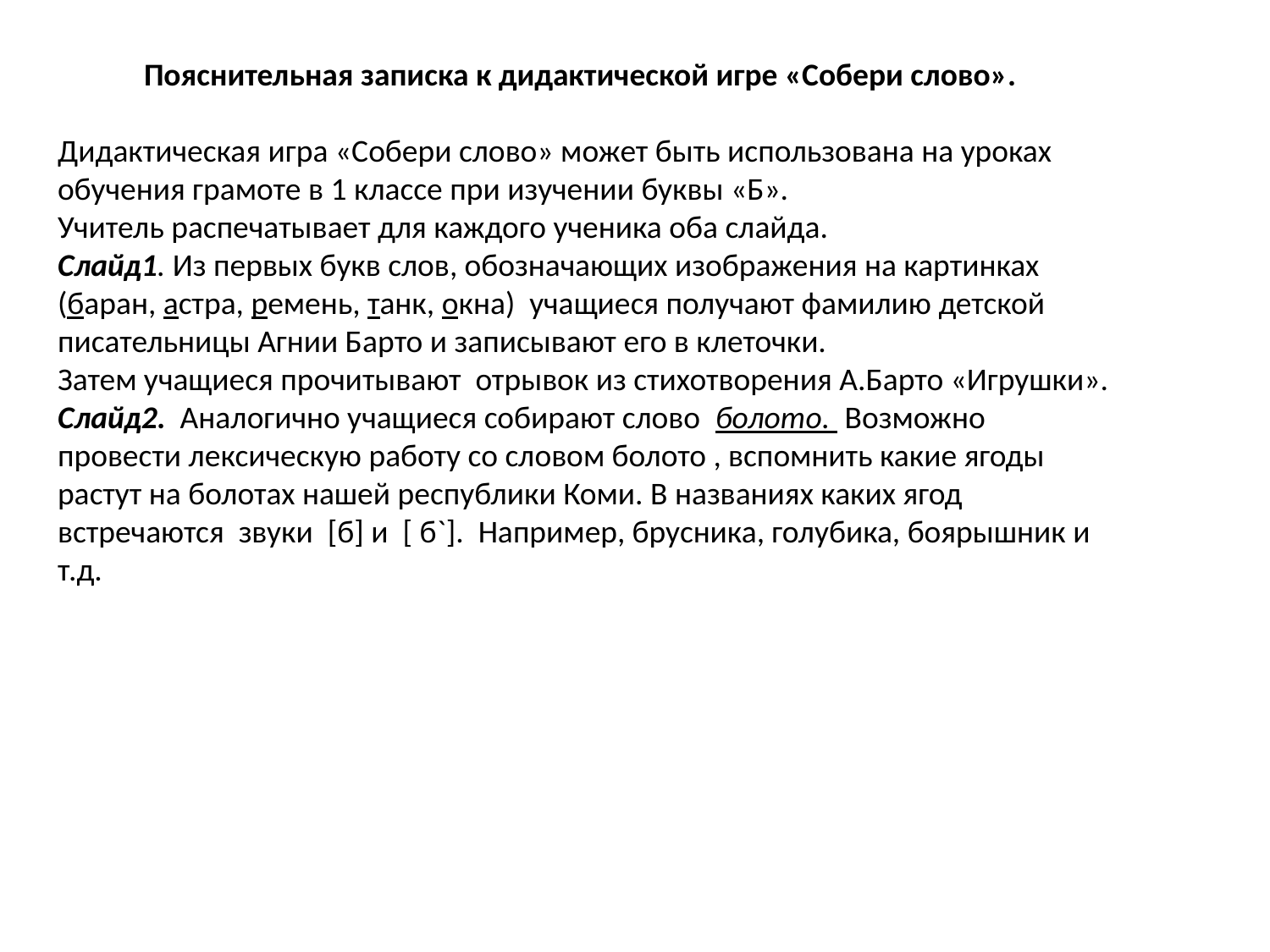

# Пояснительная записка к дидактической игре «Собери слово». Дидактическая игра «Собери слово» может быть использована на уроках обучения грамоте в 1 классе при изучении буквы «Б». Учитель распечатывает для каждого ученика оба слайда. Слайд1. Из первых букв слов, обозначающих изображения на картинках (баран, астра, ремень, танк, окна)  учащиеся получают фамилию детской писательницы Агнии Барто и записывают его в клеточки. Затем учащиеся прочитывают  отрывок из стихотворения А.Барто «Игрушки». Слайд2.  Аналогично учащиеся собирают слово  болото.  Возможно провести лексическую работу со словом болото , вспомнить какие ягоды растут на болотах нашей республики Коми. В названиях каких ягод встречаются  звуки  [б] и  [ б`].  Например, брусника, голубика, боярышник и т.д.